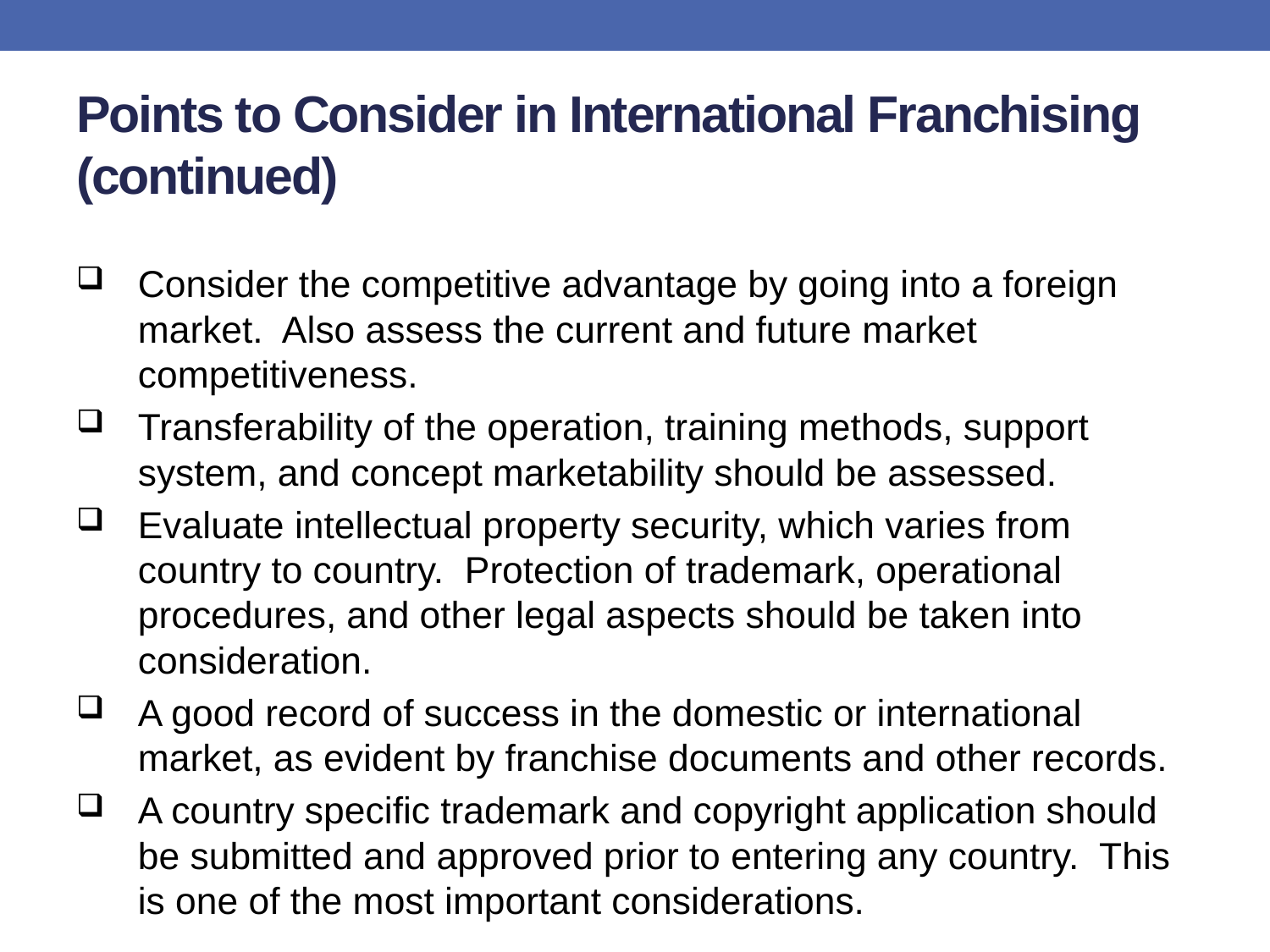

# Points to Consider in International Franchising (continued)
Consider the competitive advantage by going into a foreign market.  Also assess the current and future market competitiveness.
Transferability of the operation, training methods, support system, and concept marketability should be assessed.
Evaluate intellectual property security, which varies from country to country.  Protection of trademark, operational procedures, and other legal aspects should be taken into consideration.
A good record of success in the domestic or international market, as evident by franchise documents and other records.
A country specific trademark and copyright application should be submitted and approved prior to entering any country.  This is one of the most important considerations.